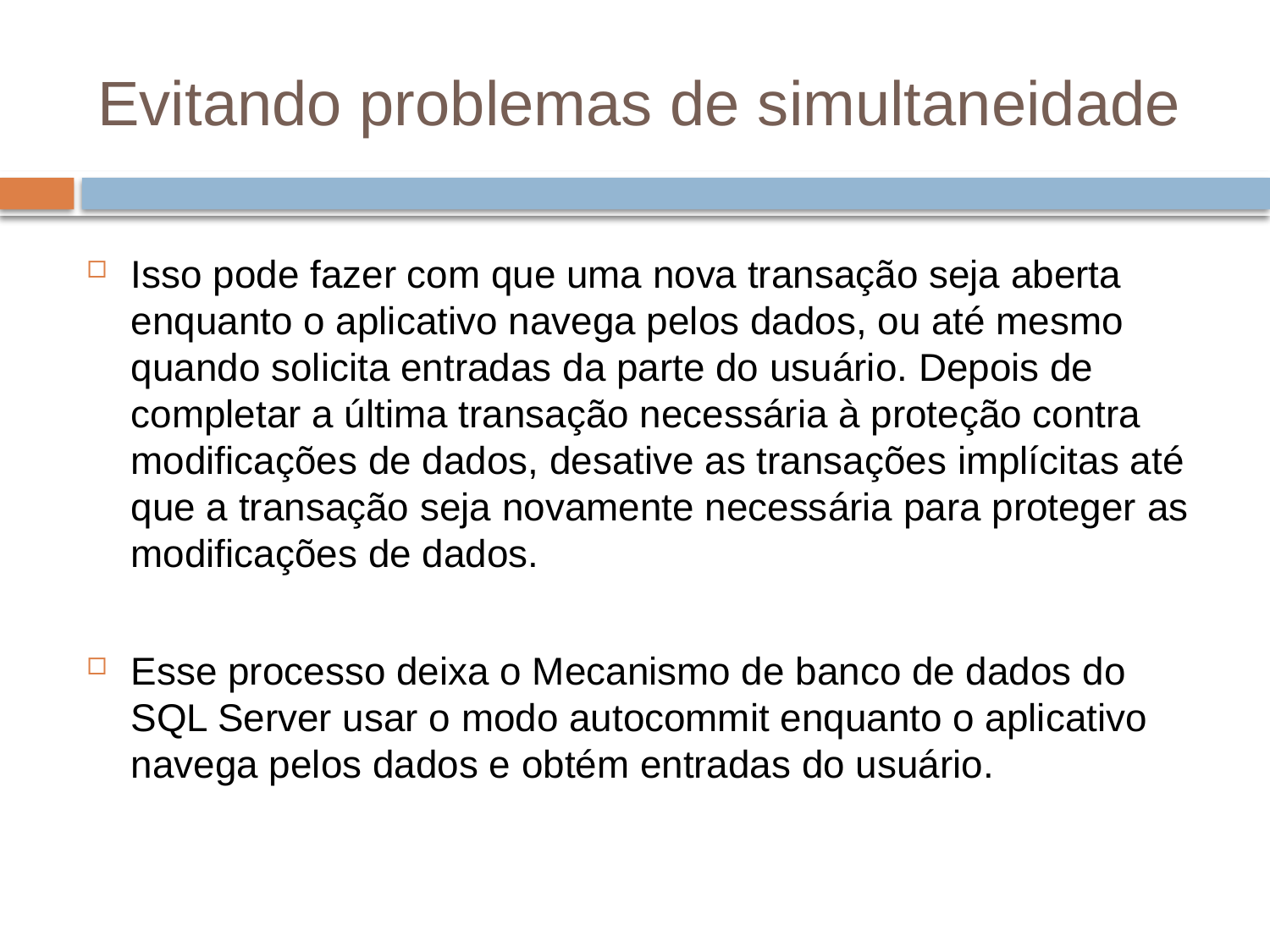

# Evitando problemas de simultaneidade
Isso pode fazer com que uma nova transação seja aberta enquanto o aplicativo navega pelos dados, ou até mesmo quando solicita entradas da parte do usuário. Depois de completar a última transação necessária à proteção contra modificações de dados, desative as transações implícitas até que a transação seja novamente necessária para proteger as modificações de dados.

Esse processo deixa o Mecanismo de banco de dados do SQL Server usar o modo autocommit enquanto o aplicativo navega pelos dados e obtém entradas do usuário.